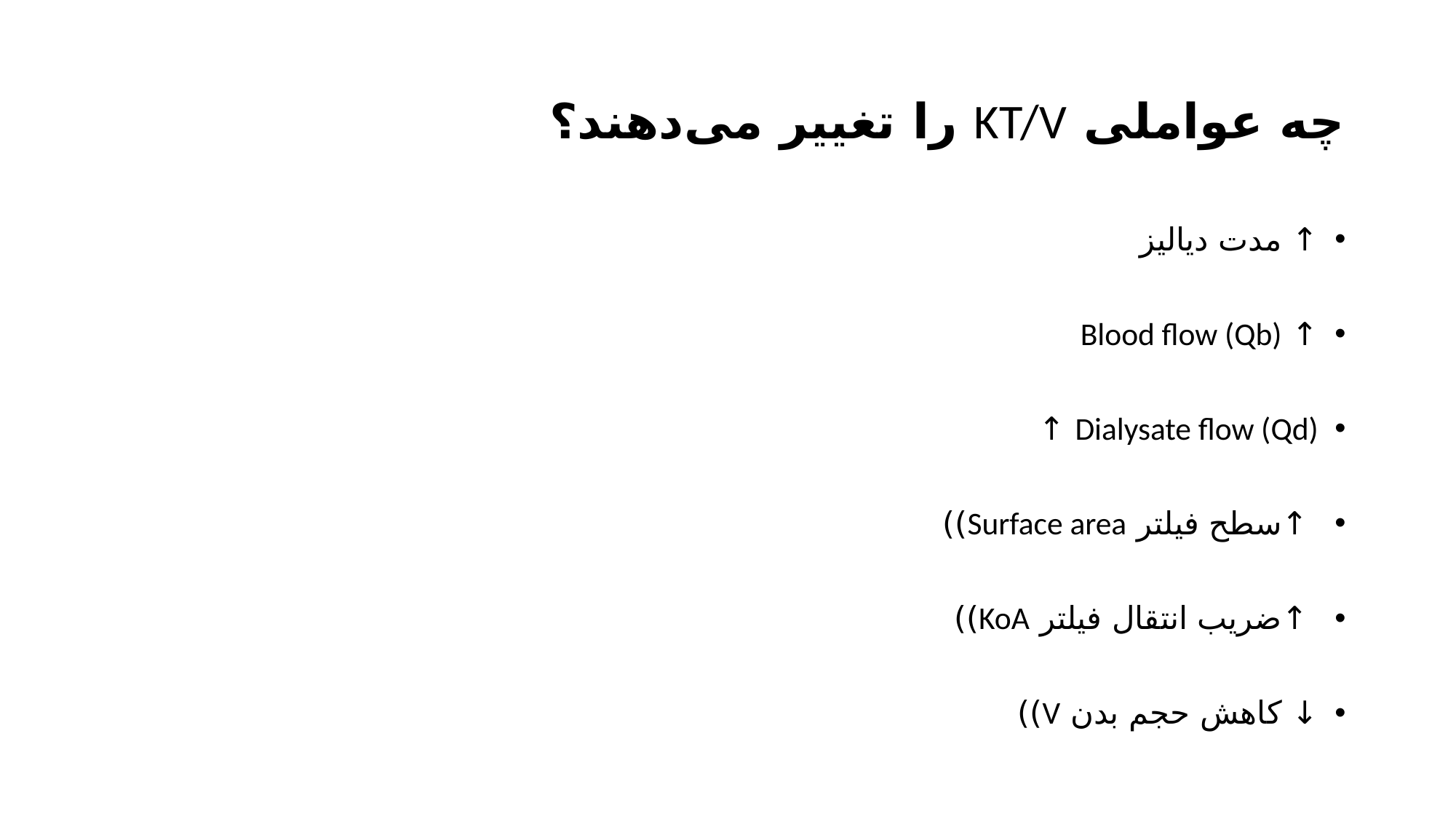

# چه عواملی KT/V را تغییر می‌دهند؟
↑ مدت دیالیز

↑ Blood flow (Qb)

Dialysate flow (Qd) ↑

 ↑سطح فیلتر Surface area))

 ↑ضریب انتقال فیلتر KoA))

↓ کاهش حجم بدن V))